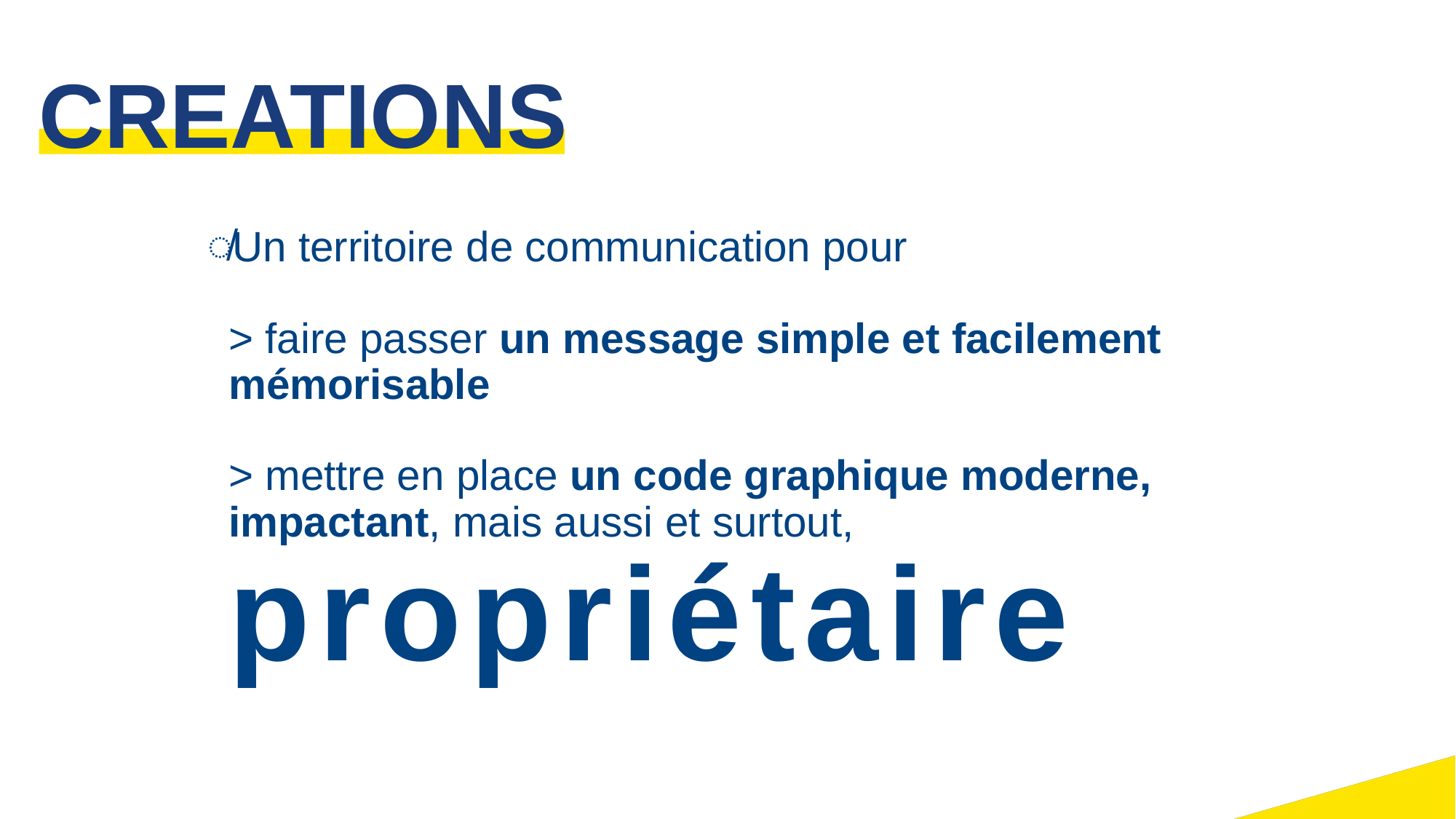

CREATIONS

Un territoire de communication pour
> faire passer un message simple et facilement mémorisable
> mettre en place un code graphique moderne, impactant, mais aussi et surtout, propriétaire